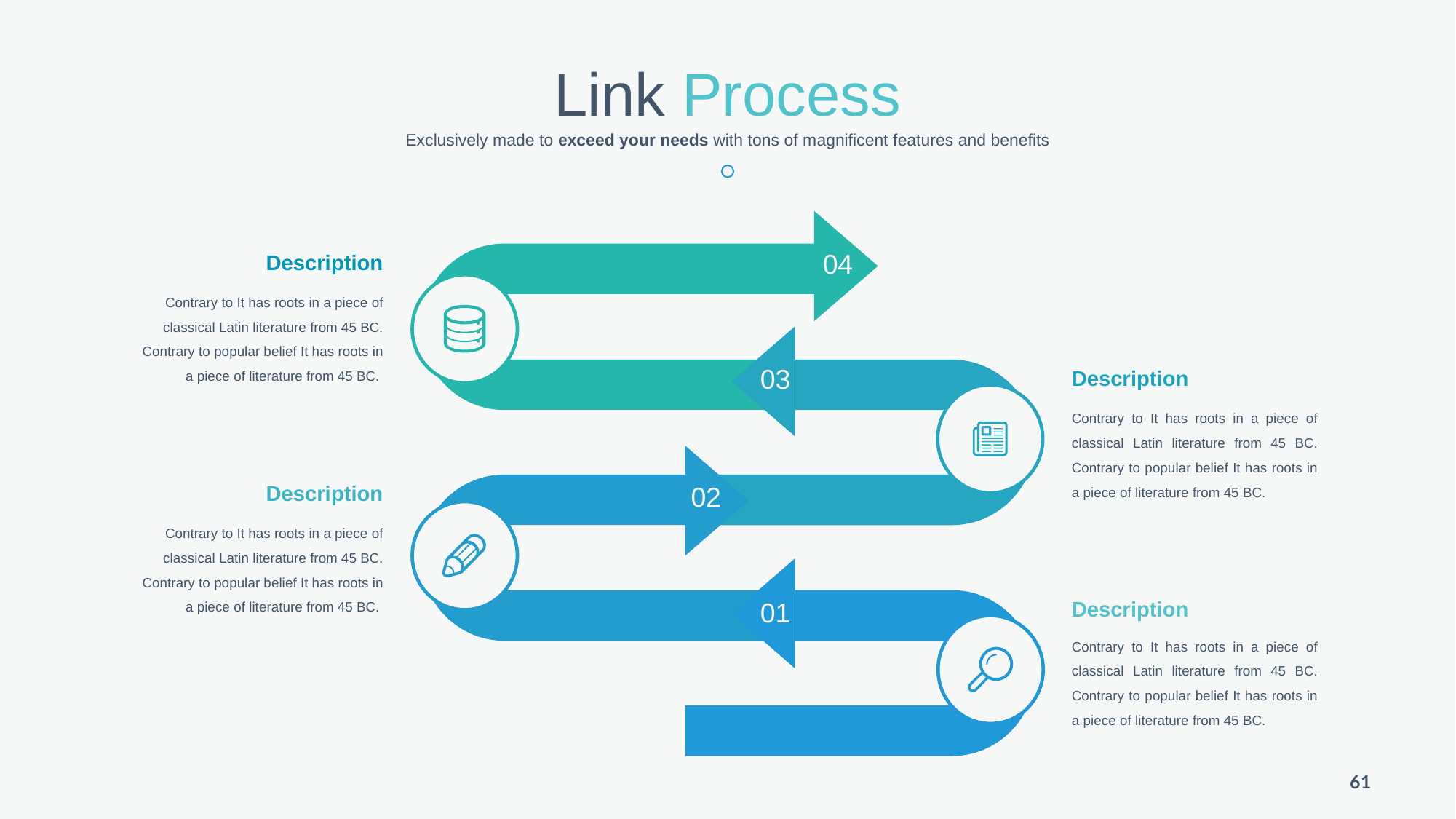

Link Process
Exclusively made to exceed your needs with tons of magnificent features and benefits

04
Description

Contrary to It has roots in a piece of classical Latin literature from 45 BC. Contrary to popular belief It has roots in a piece of literature from 45 BC.

03

Description

Contrary to It has roots in a piece of classical Latin literature from 45 BC. Contrary to popular belief It has roots in a piece of literature from 45 BC.

Description
02

Contrary to It has roots in a piece of classical Latin literature from 45 BC. Contrary to popular belief It has roots in a piece of literature from 45 BC.

Description
01

Contrary to It has roots in a piece of classical Latin literature from 45 BC. Contrary to popular belief It has roots in a piece of literature from 45 BC.